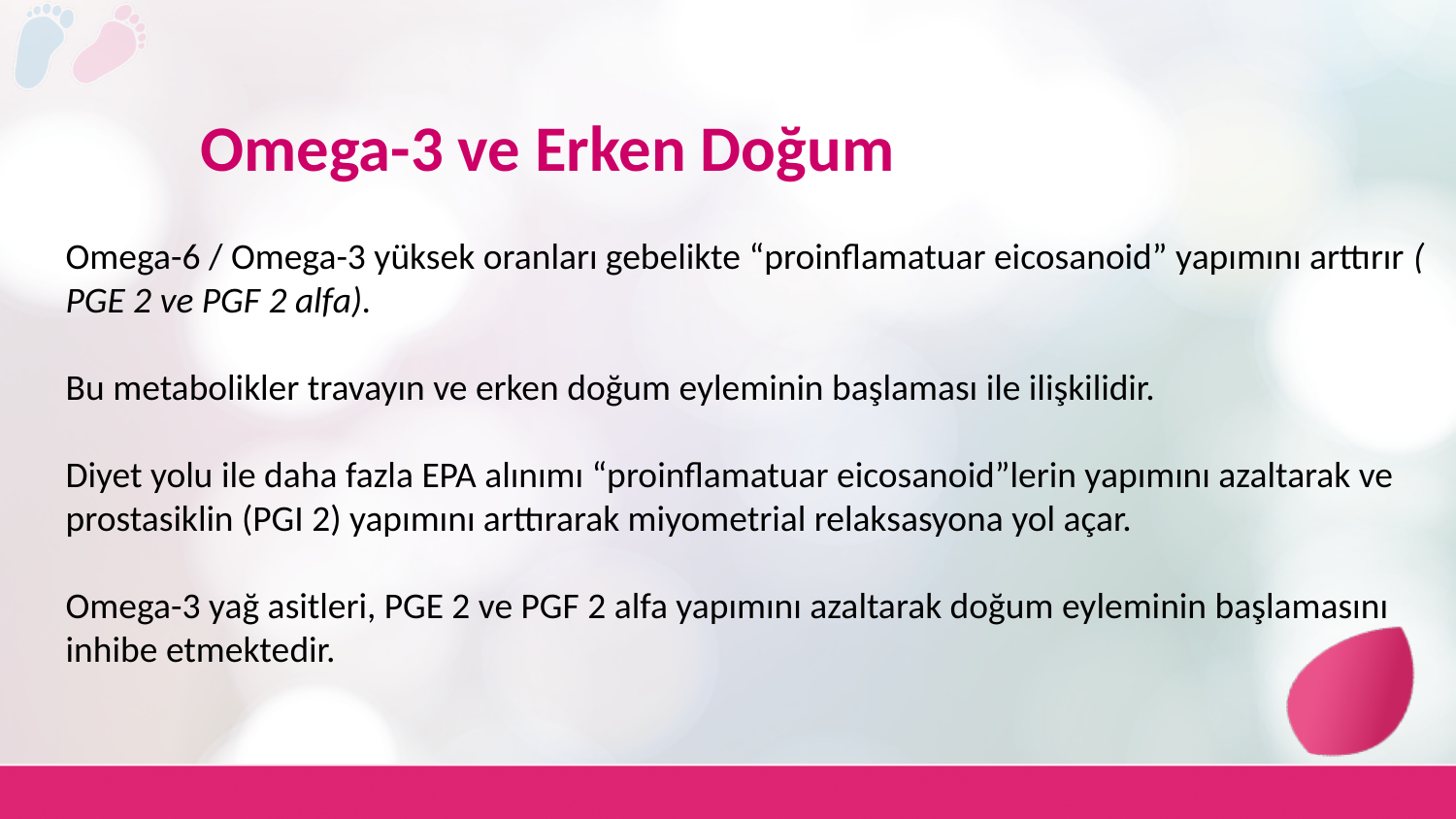

Omega-3 ve Erken Doğum
Omega-6 / Omega-3 yüksek oranları gebelikte “proinflamatuar eicosanoid” yapımını arttırır ( PGE 2 ve PGF 2 alfa).

Bu metabolikler travayın ve erken doğum eyleminin başlaması ile ilişkilidir.

Diyet yolu ile daha fazla EPA alınımı “proinflamatuar eicosanoid”lerin yapımını azaltarak ve prostasiklin (PGI 2) yapımını arttırarak miyometrial relaksasyona yol açar.

Omega-3 yağ asitleri, PGE 2 ve PGF 2 alfa yapımını azaltarak doğum eyleminin başlamasını inhibe etmektedir.